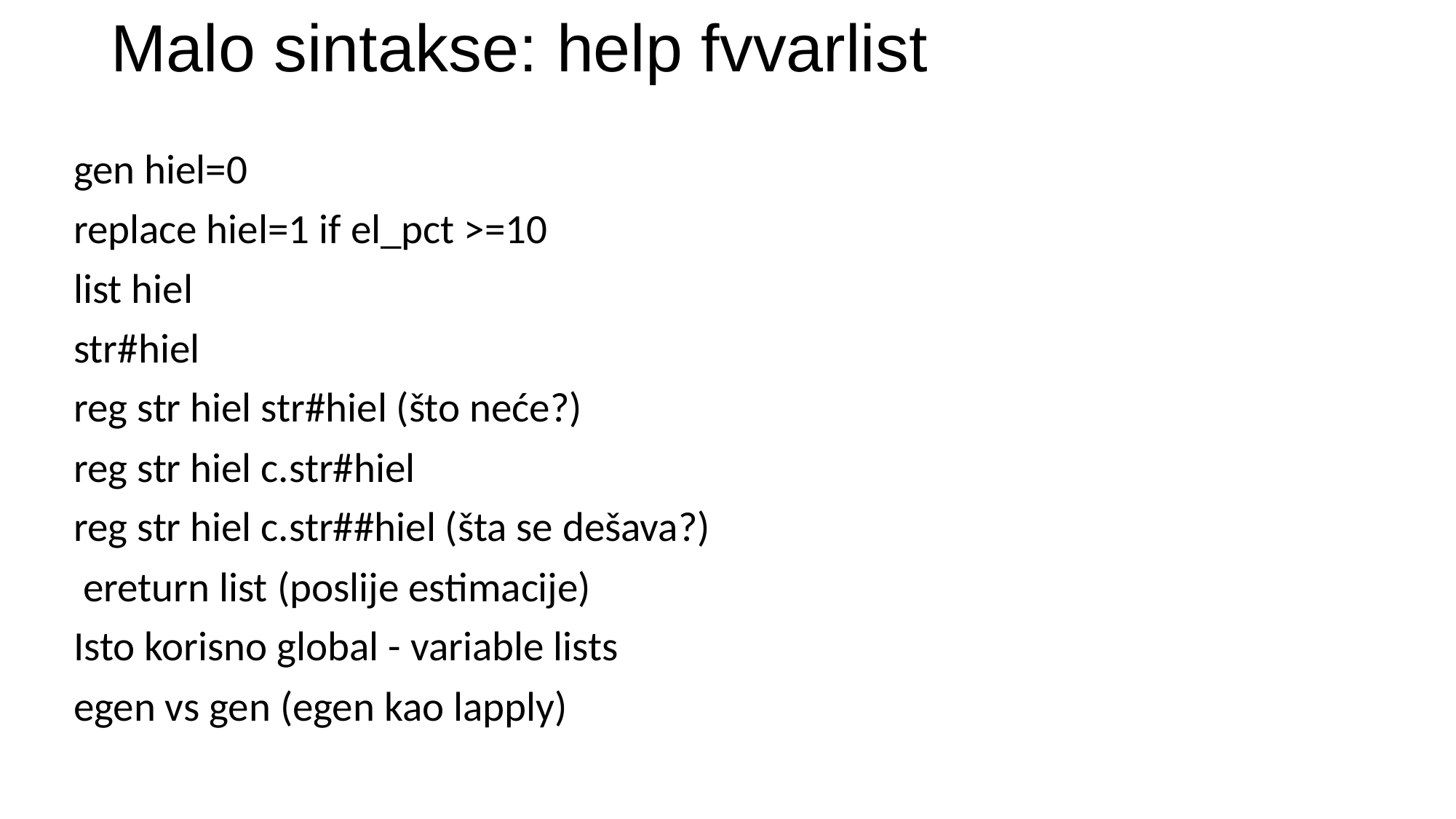

# Malo sintakse: help fvvarlist
gen hiel=0
replace hiel=1 if el_pct >=10
list hiel
str#hiel
reg str hiel str#hiel (što neće?)
reg str hiel c.str#hiel
reg str hiel c.str##hiel (šta se dešava?)
 ereturn list (poslije estimacije)
Isto korisno global - variable lists
egen vs gen (egen kao lapply)